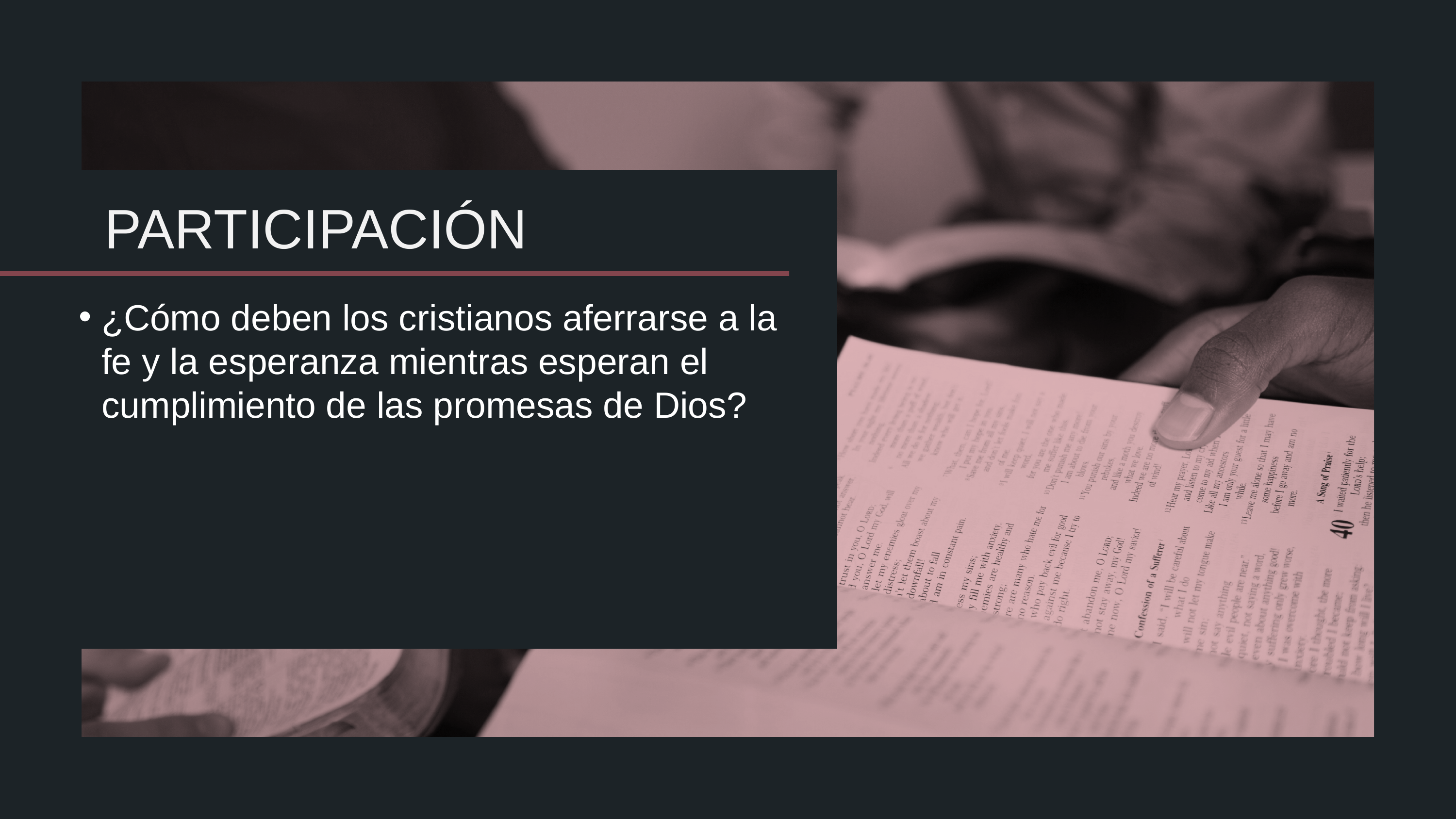

¿Cómo deben los cristianos aferrarse a la fe y la esperanza mientras esperan el cumplimiento de las promesas de Dios?